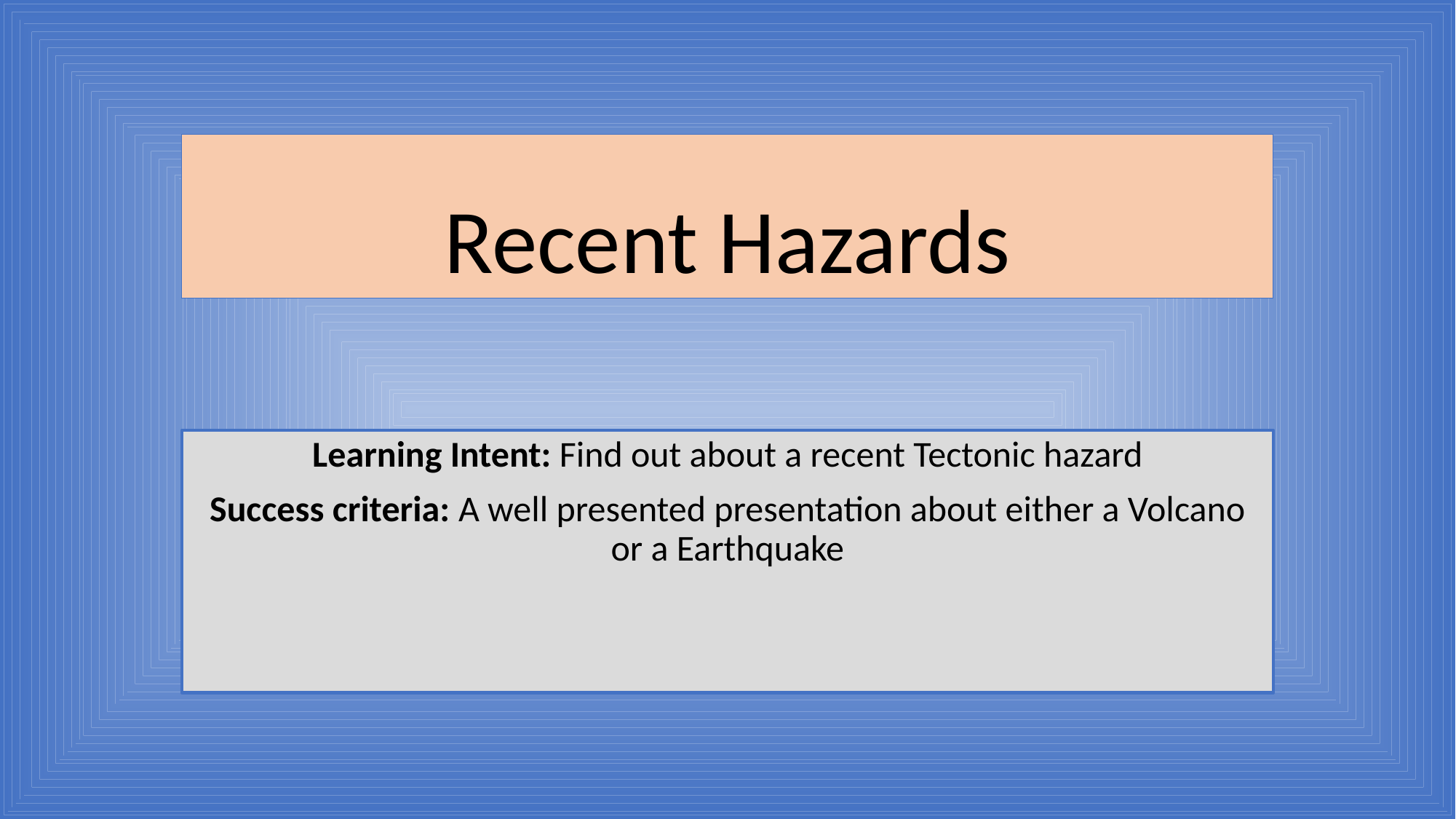

# Recent Hazards
Learning Intent: Find out about a recent Tectonic hazard
Success criteria: A well presented presentation about either a Volcano or a Earthquake